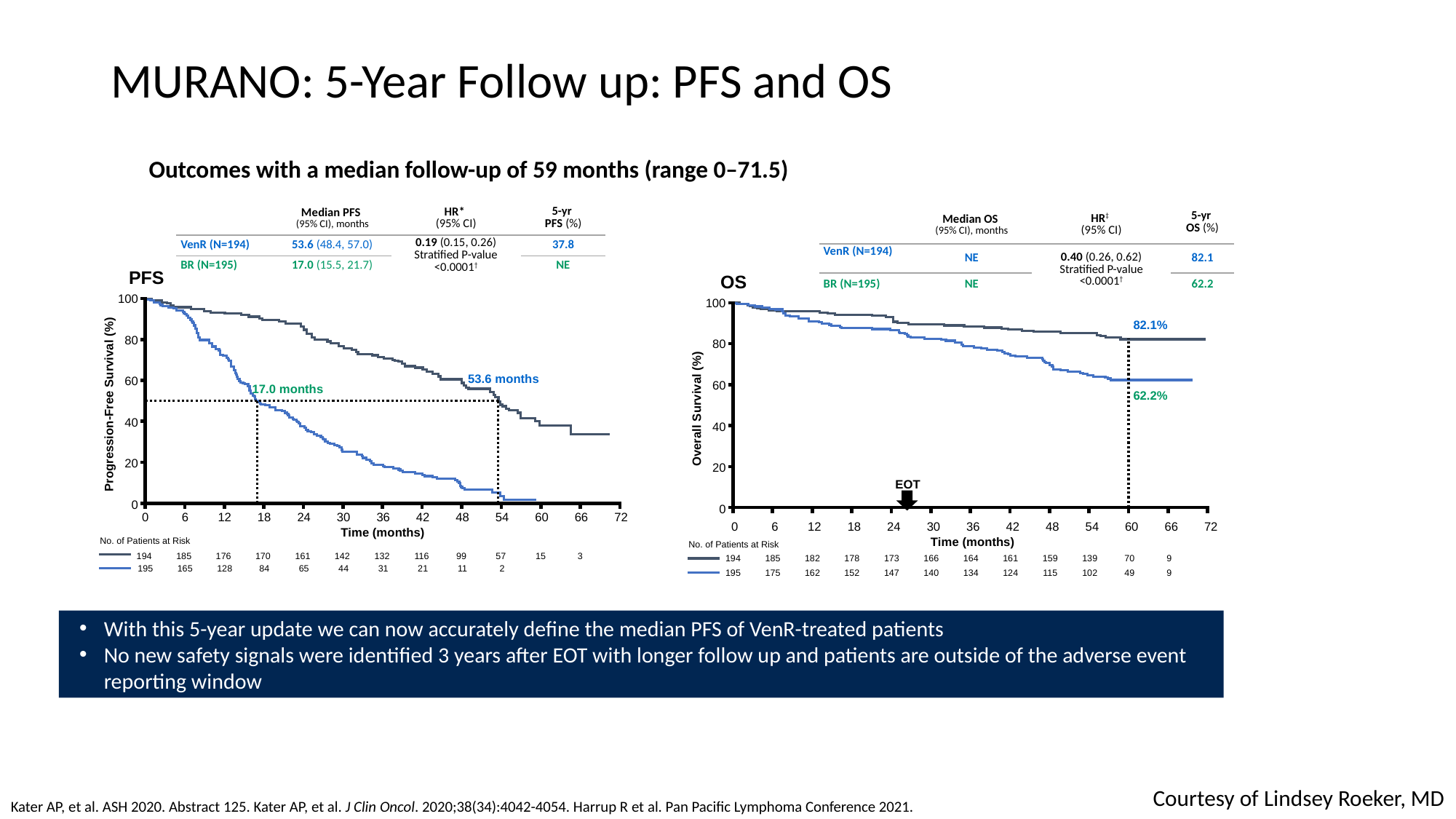

# MURANO: 5-Year Follow up: PFS and OS
Outcomes with a median follow-up of 59 months (range 0–71.5)
|  | Median PFS (95% CI), months | HR\* (95% CI) | 5-yr PFS (%) |
| --- | --- | --- | --- |
| VenR (N=194) | 53.6 (48.4, 57.0) | 0.19 (0.15, 0.26) Stratified P-value <0.0001† | 37.8 |
| BR (N=195) | 17.0 (15.5, 21.7) |  | NE |
|  | Median OS (95% CI), months | HR‡ (95% CI) | 5-yr OS (%) |
| --- | --- | --- | --- |
| VenR (N=194) | NE | 0.40 (0.26, 0.62) Stratified P-value <0.0001† | 82.1 |
| BR (N=195) | NE |  | 62.2 |
PFS
OS
100
100

82.1%
80
80
53.6 months
60
17.0 months
60
62.2%
Progression-Free Survival (%)
Overall Survival (%)
40
40
20
20
EOT

0
0
0
6
12
18
24
30
36
42
48
54
60
66
72
0
6
12
18
24
30
36
42
48
54
60
66
72
Time (months)
Time (months)
No. of Patients at Risk
No. of Patients at Risk
194
185
176
170
161
142
132
116
99
57
15
3
194
185
182
178
173
166
164
161
159
139
70
9
195
165
128
84
65
44
31
21
11
2
195
175
162
152
147
140
134
124
115
102
49
9
With this 5-year update we can now accurately define the median PFS of VenR-treated patients
No new safety signals were identified 3 years after EOT with longer follow up and patients are outside of the adverse event reporting window
Courtesy of Lindsey Roeker, MD
Kater AP, et al. ASH 2020. Abstract 125. Kater AP, et al. J Clin Oncol. 2020;38(34):4042-4054. Harrup R et al. Pan Pacific Lymphoma Conference 2021.